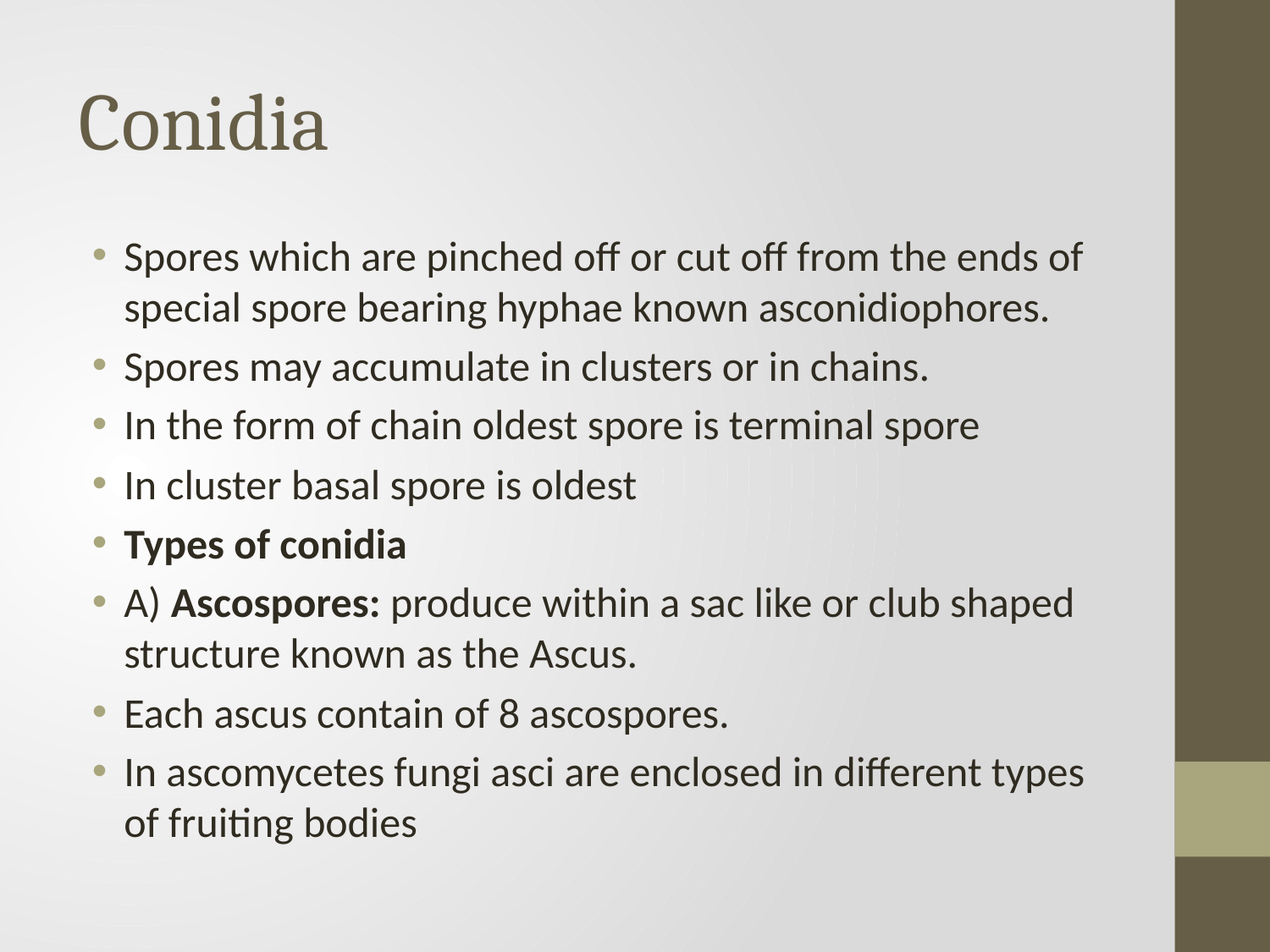

# Conidia
Spores which are pinched off or cut off from the ends of special spore bearing hyphae known asconidiophores.
Spores may accumulate in clusters or in chains.
In the form of chain oldest spore is terminal spore
In cluster basal spore is oldest
Types of conidia
A) Ascospores: produce within a sac like or club shaped structure known as the Ascus.
Each ascus contain of 8 ascospores.
In ascomycetes fungi asci are enclosed in different types of fruiting bodies